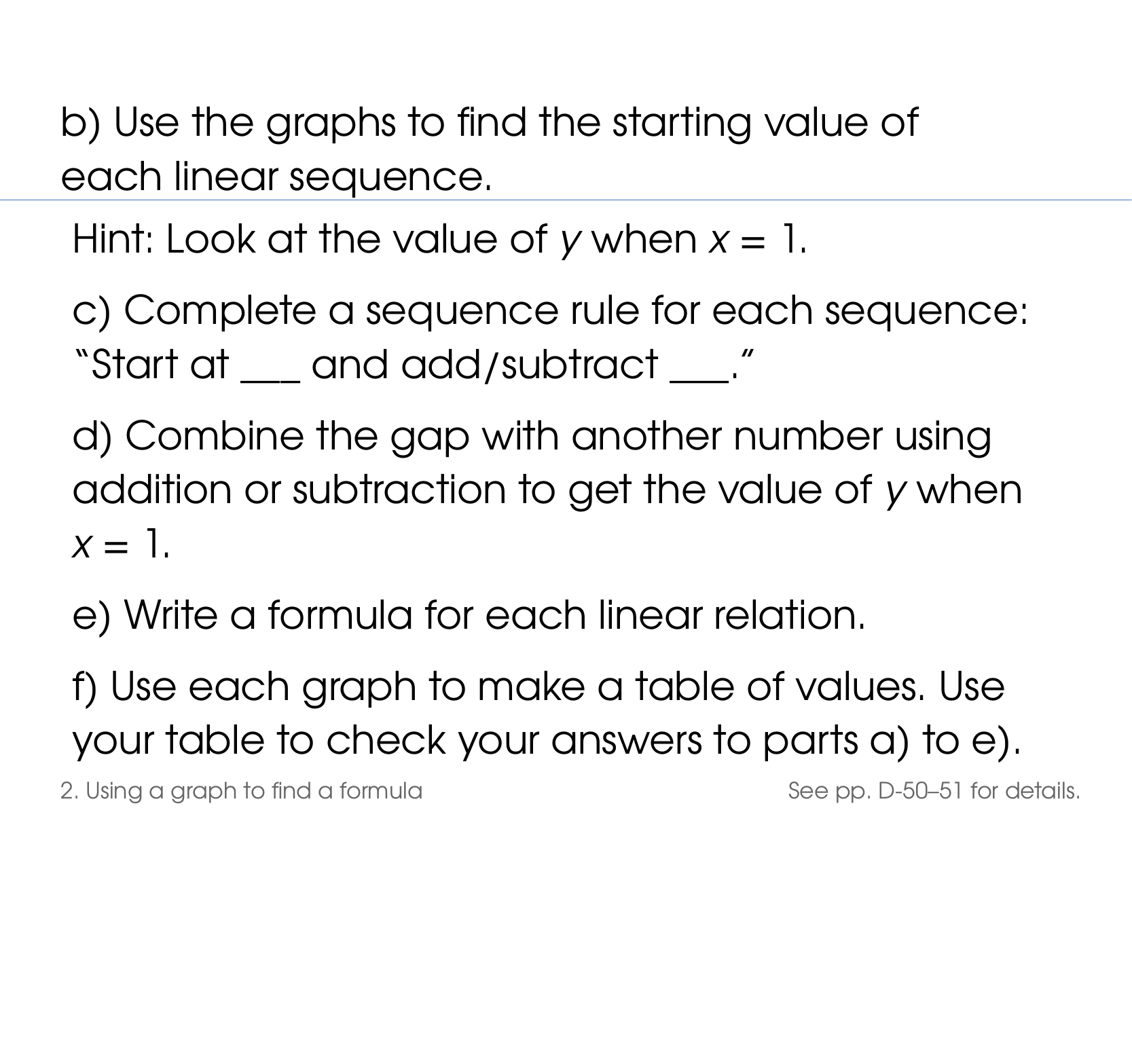

b) Use the graphs to find the starting value of each linear sequence.
Hint: Look at the value of y when x = 1.
c) Complete a sequence rule for each sequence: “Start at ___ and add/subtract ___.”
d) Combine the gap with another number using addition or subtraction to get the value of y when x = 1.
e) Write a formula for each linear relation.
f) Use each graph to make a table of values. Use your table to check your answers to parts a) to e).
2. Using a graph to find a formula
See pp. D-50–51 for details.